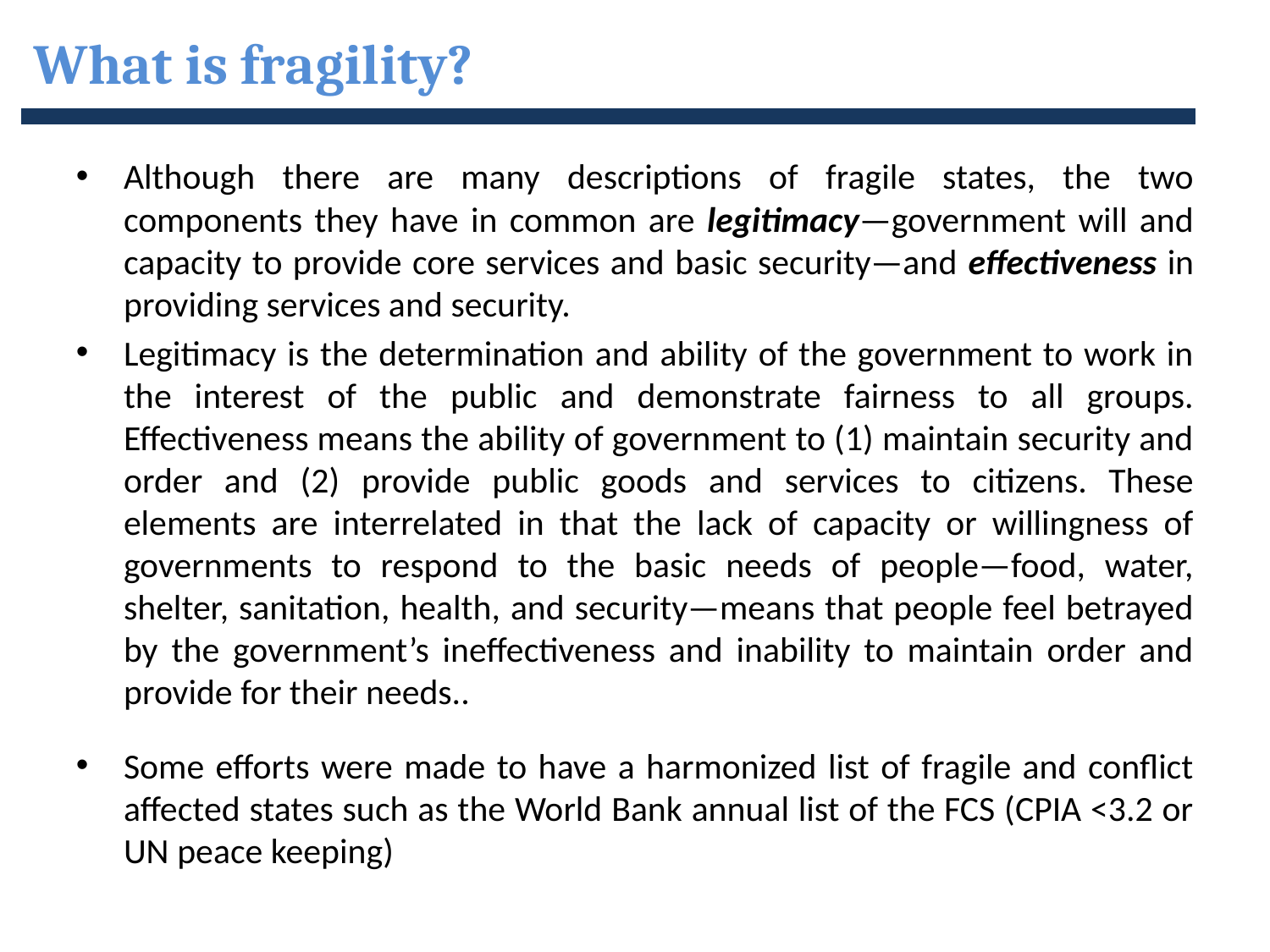

# What is fragility?
Although there are many descriptions of fragile states, the two components they have in common are legitimacy—government will and capacity to provide core services and basic security—and effectiveness in providing services and security.
Legitimacy is the determination and ability of the government to work in the interest of the public and demonstrate fairness to all groups. Effectiveness means the ability of government to (1) maintain security and order and (2) provide public goods and services to citizens. These elements are interrelated in that the lack of capacity or willingness of governments to respond to the basic needs of people—food, water, shelter, sanitation, health, and security—means that people feel betrayed by the government’s ineffectiveness and inability to maintain order and provide for their needs..
Some efforts were made to have a harmonized list of fragile and conflict affected states such as the World Bank annual list of the FCS (CPIA <3.2 or UN peace keeping)